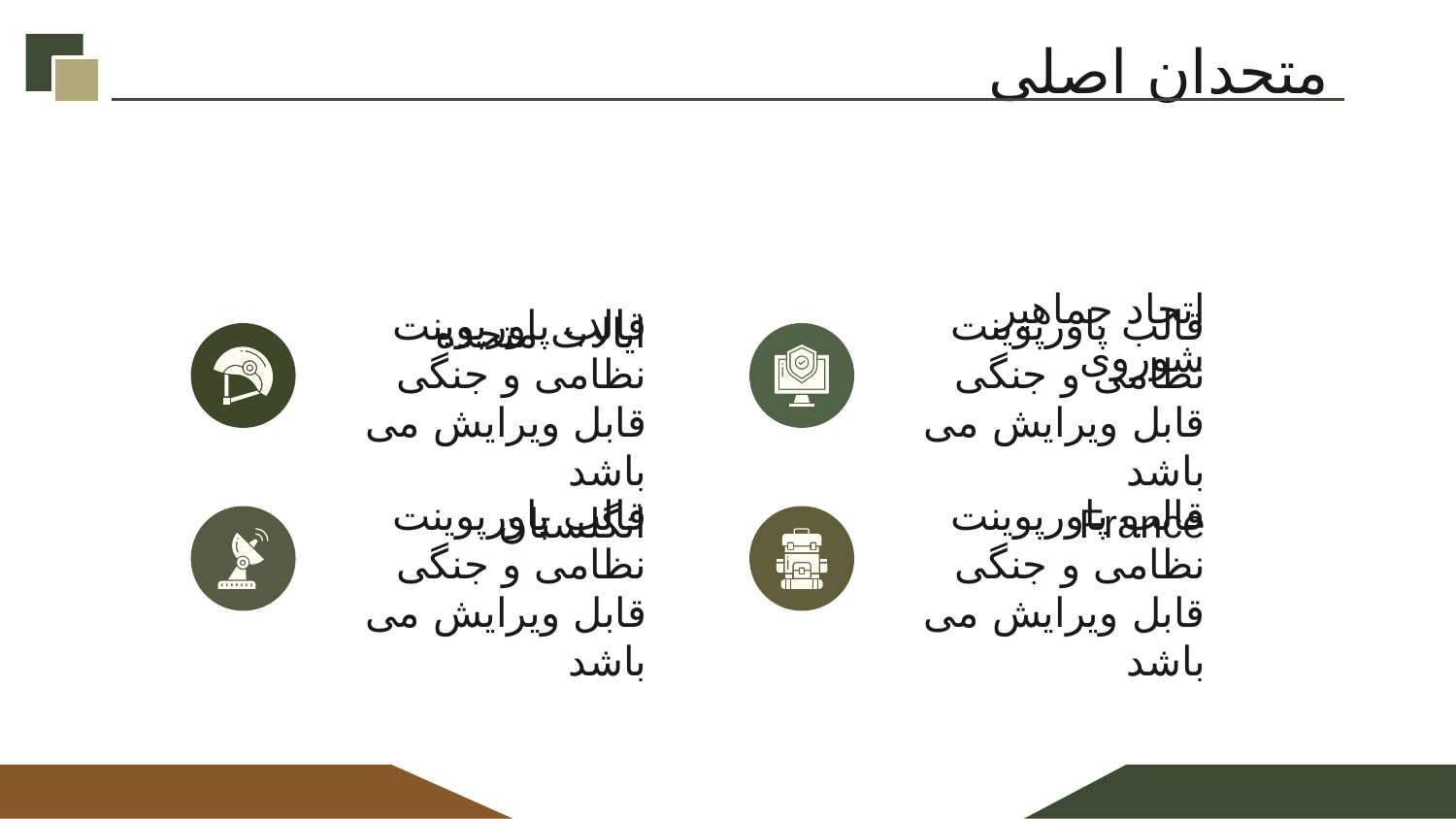

# متحدان اصلی

ایالات متحده
اتحاد جماهیر شوروی

قالب پاورپوینت نظامی و جنگی قابل ویرایش می باشد
قالب پاورپوینت نظامی و جنگی قابل ویرایش می باشد
انگلستان
France

قالب پاورپوینت نظامی و جنگی قابل ویرایش می باشد
قالب پاورپوینت نظامی و جنگی قابل ویرایش می باشد